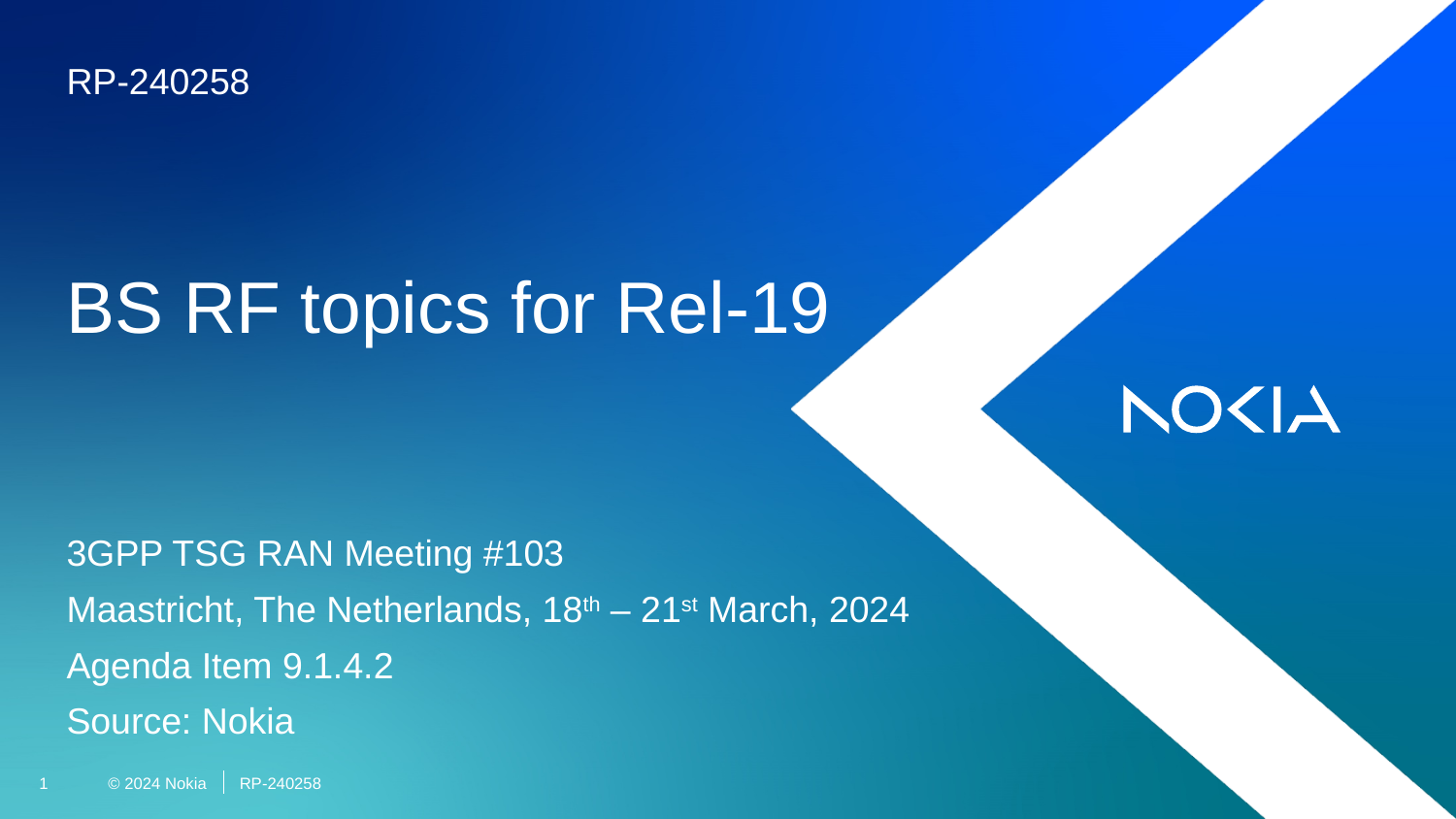

RP-240258
# BS RF topics for Rel-19
3GPP TSG RAN Meeting #103
Maastricht, The Netherlands, 18th – 21st March, 2024
Agenda Item 9.1.4.2
Source: Nokia
RP-240258